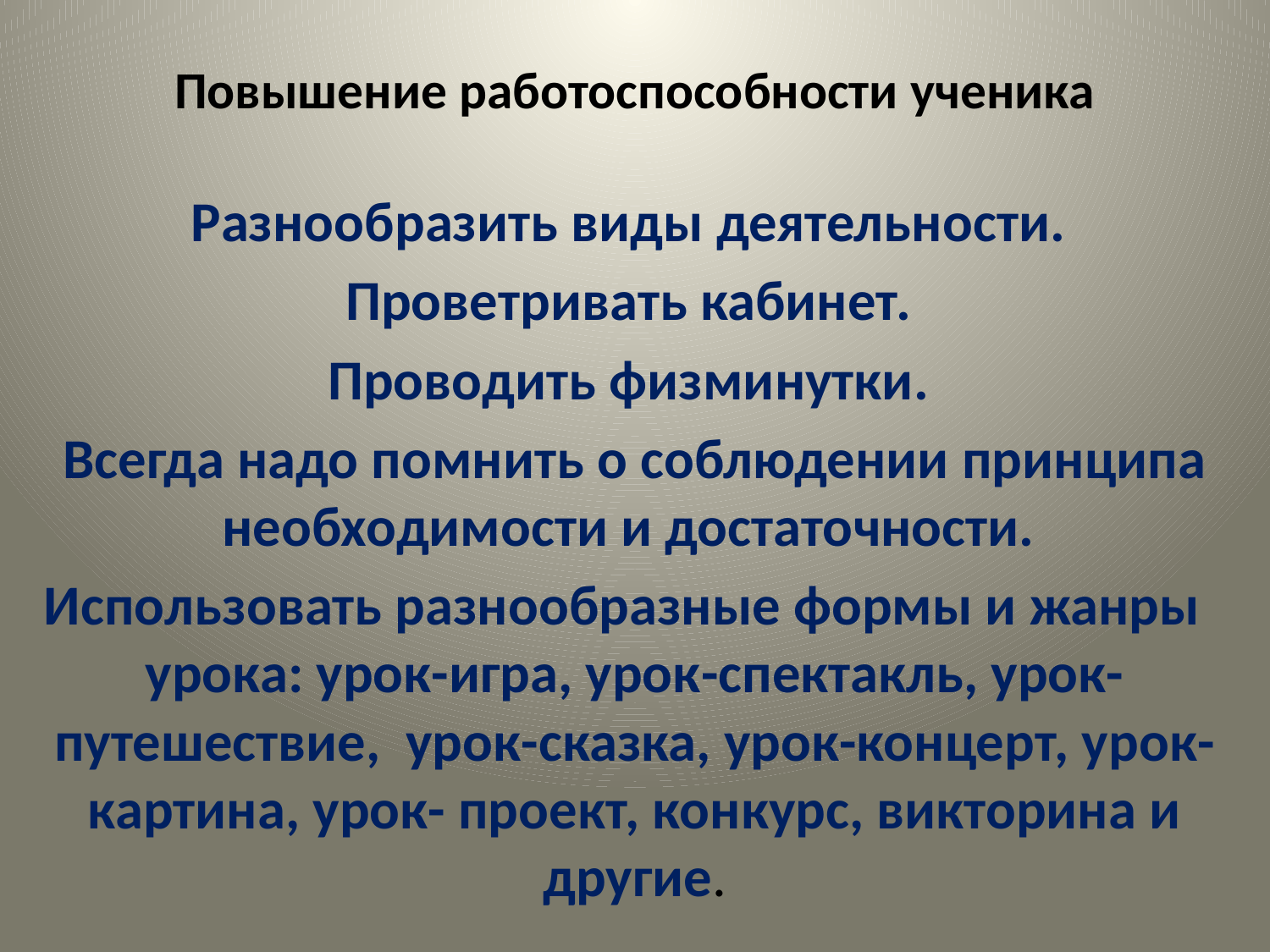

# Повышение работоспособности ученика
Разнообразить виды деятельности.
Проветривать кабинет.
Проводить физминутки.
Всегда надо помнить о соблюдении принципа необходимости и достаточности.
Использовать разнообразные формы и жанры   урока: урок-игра, урок-спектакль, урок-путешествие,  урок-сказка, урок-концерт, урок-картина, урок- проект, конкурс, викторина и другие.